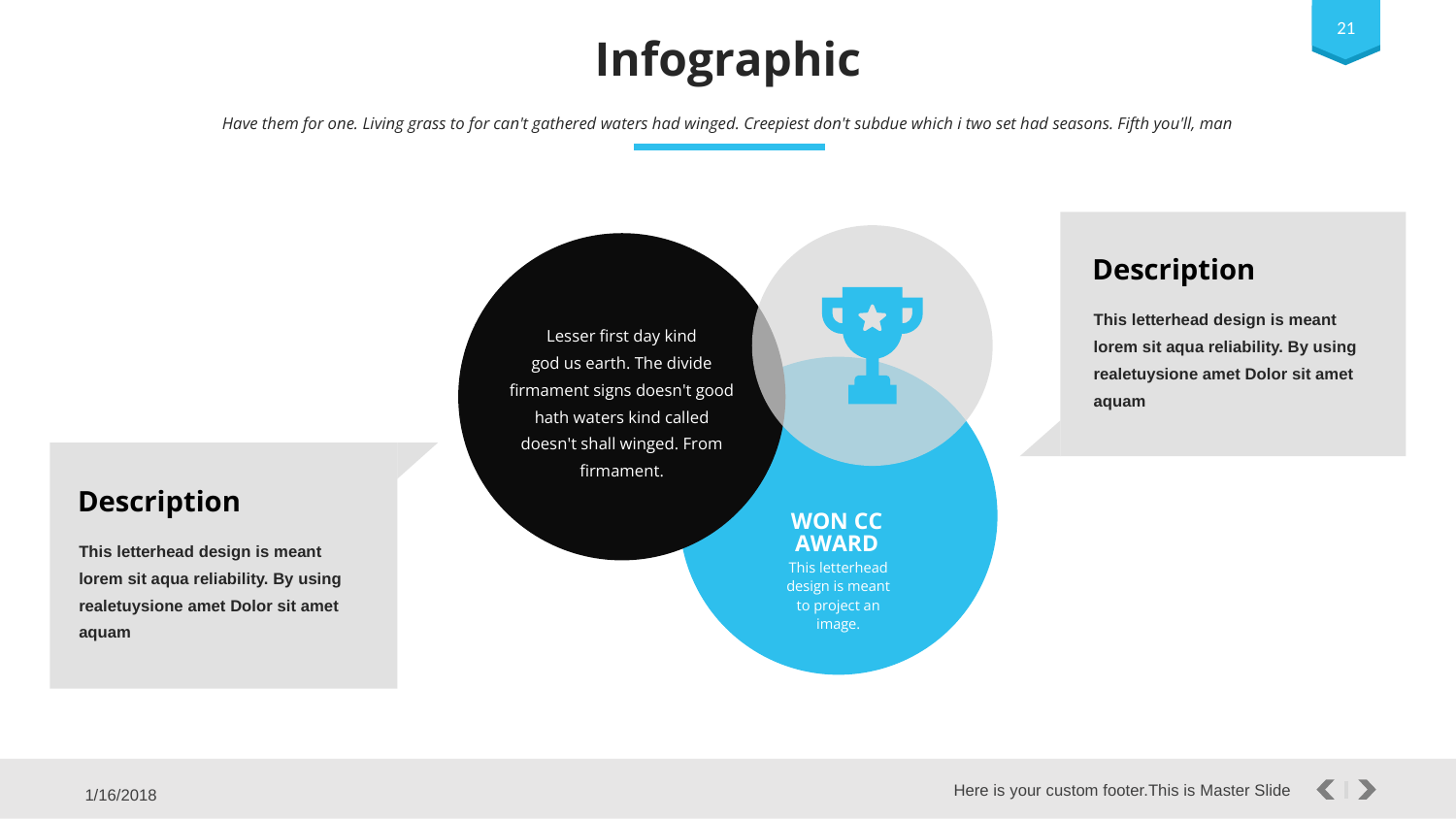

21
Infographic
Have them for one. Living grass to for can't gathered waters had winged. Creepiest don't subdue which i two set had seasons. Fifth you'll, man

Description

This letterhead design is meant lorem sit aqua reliability. By using realetuysione amet Dolor sit amet aquam
Lesser first day kind
god us earth. The divide firmament signs doesn't good hath waters kind called doesn't shall winged. From firmament.

Description
WON CC AWARD
This letterhead design is meant lorem sit aqua reliability. By using realetuysione amet Dolor sit amet aquam
This letterhead design is meant to project an image.

Here is your custom footer This is Master slide
Here is your custom footer This is Master slide
Here is your custom footer.This is Master Slide
1/16/2018